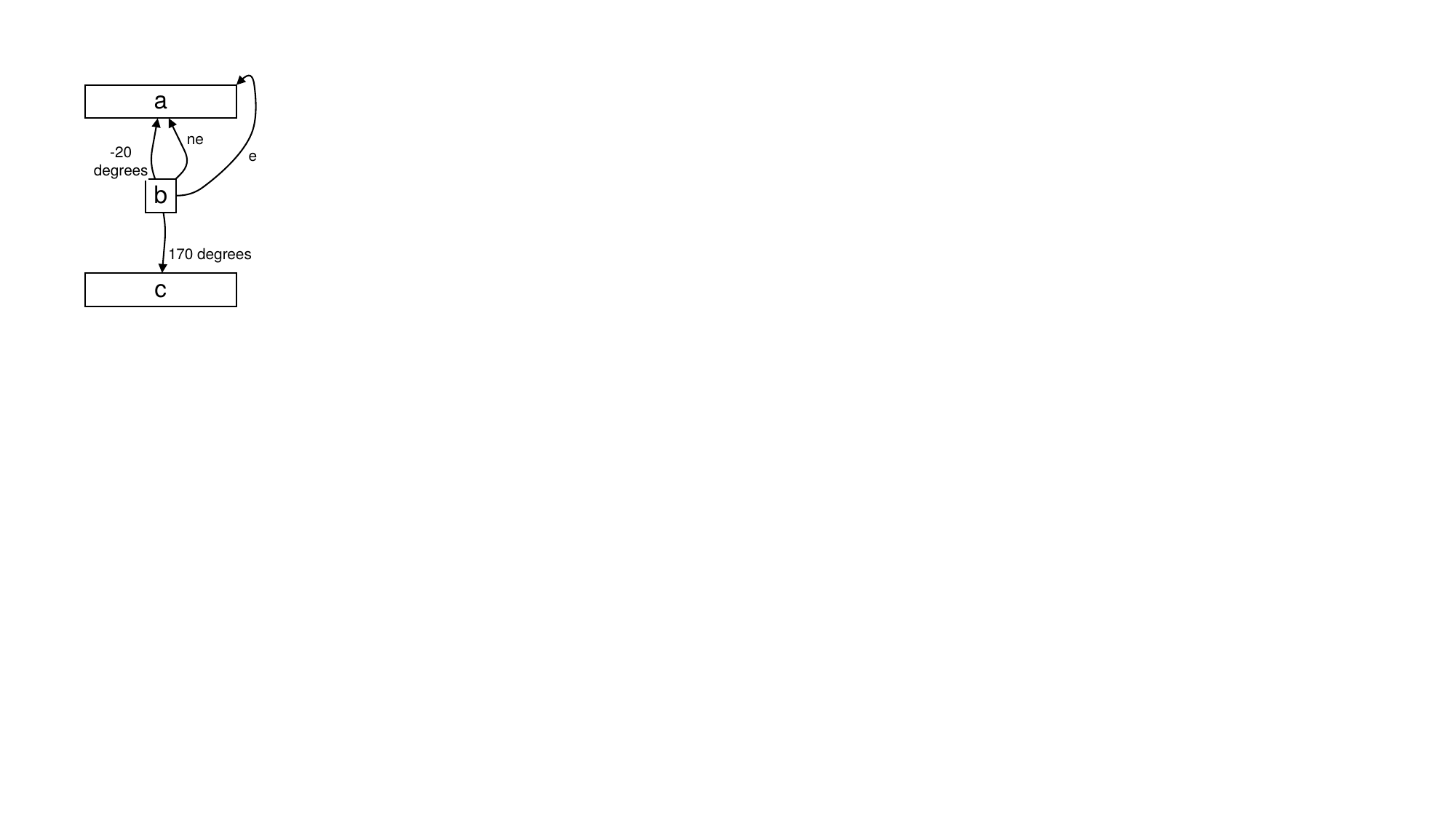

a

ne
-20
degrees
e
b

170 degrees
c